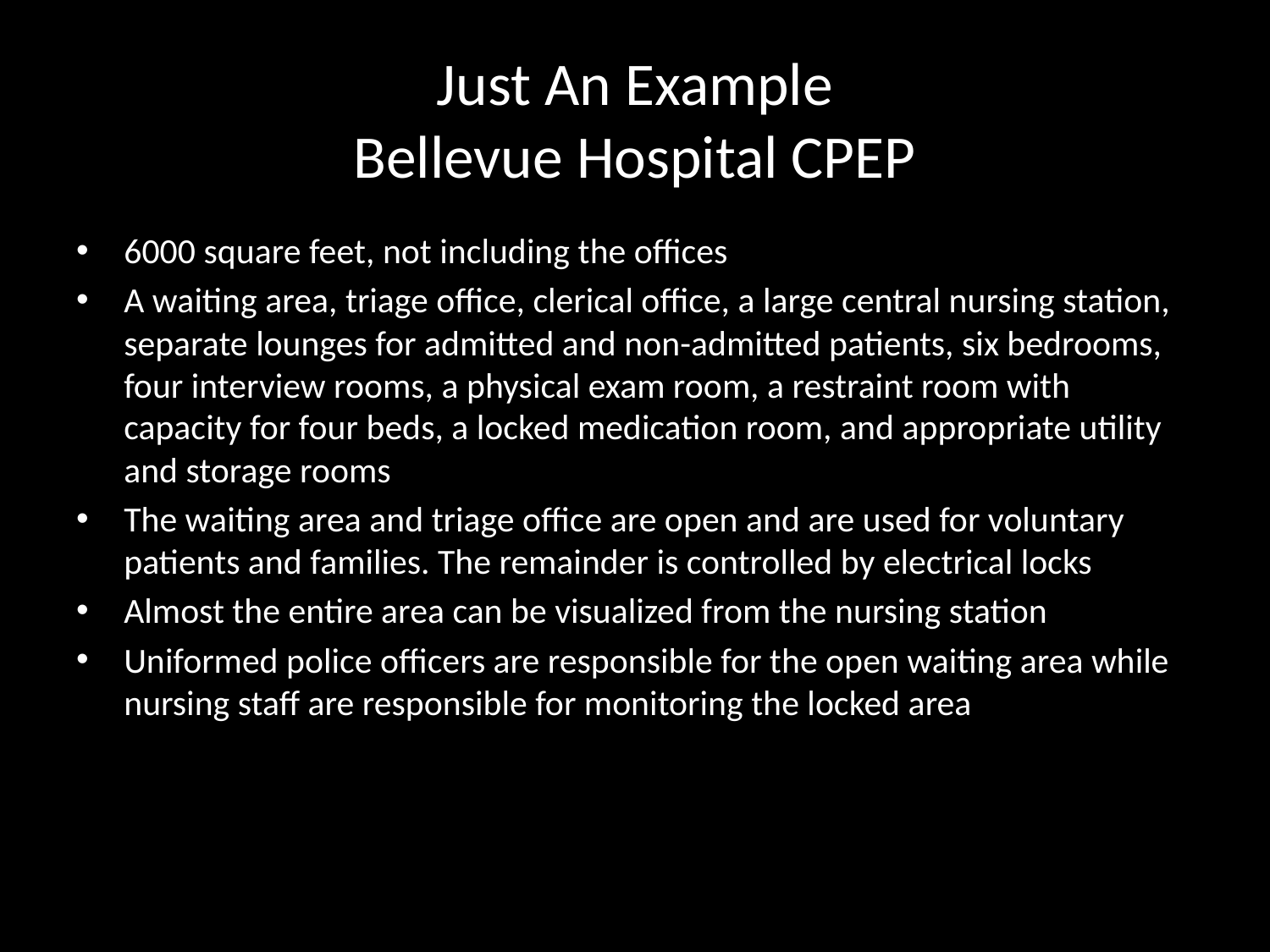

# Just An Example Bellevue Hospital CPEP
6000 square feet, not including the offices
A waiting area, triage office, clerical office, a large central nursing station, separate lounges for admitted and non-admitted patients, six bedrooms, four interview rooms, a physical exam room, a restraint room with capacity for four beds, a locked medication room, and appropriate utility and storage rooms
The waiting area and triage office are open and are used for voluntary patients and families. The remainder is controlled by electrical locks
Almost the entire area can be visualized from the nursing station
Uniformed police officers are responsible for the open waiting area while nursing staff are responsible for monitoring the locked area